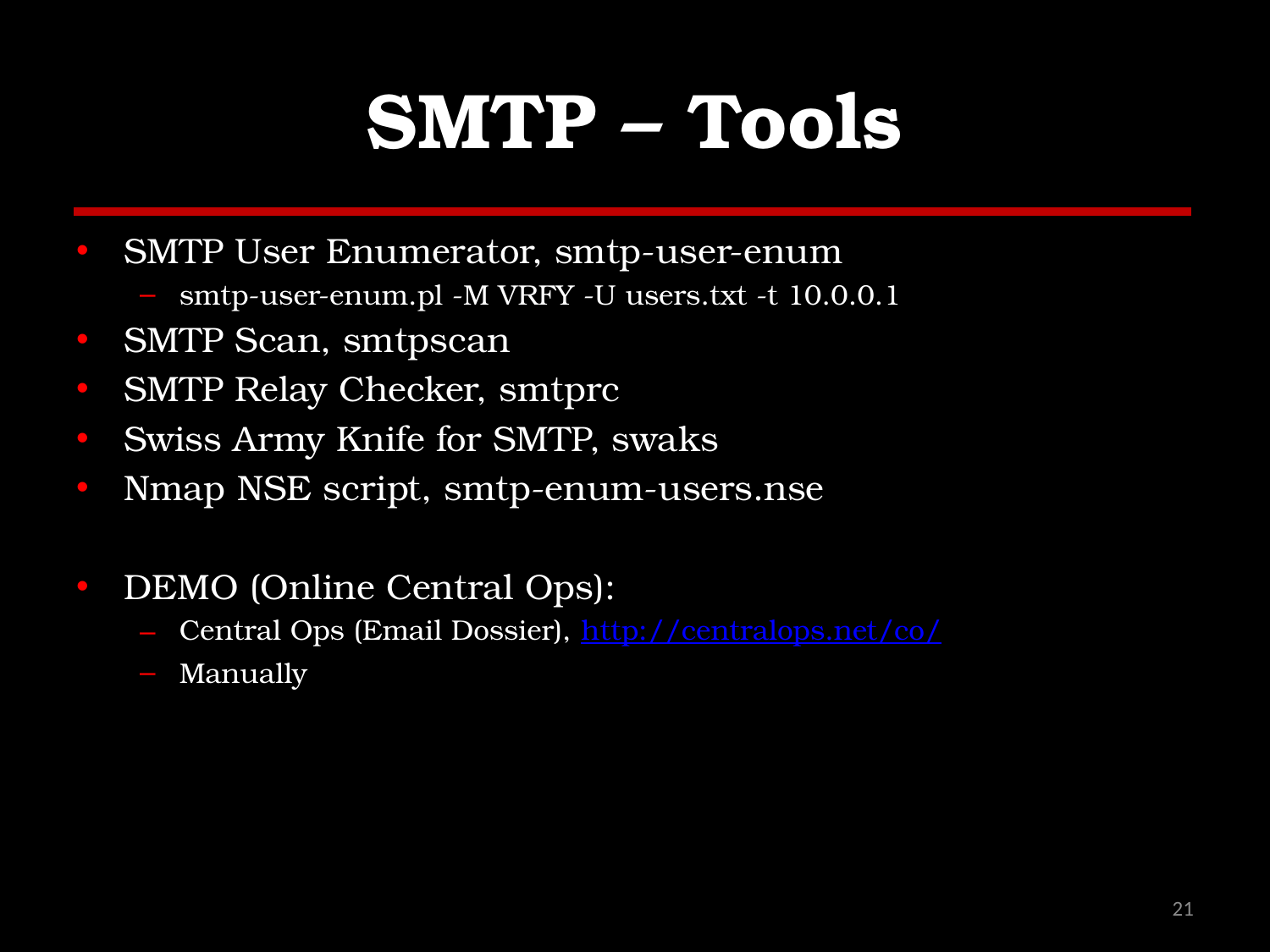

# SMTP – Tools
SMTP User Enumerator, smtp-user-enum
smtp-user-enum.pl -M VRFY -U users.txt -t 10.0.0.1
SMTP Scan, smtpscan
SMTP Relay Checker, smtprc
Swiss Army Knife for SMTP, swaks
Nmap NSE script, smtp-enum-users.nse

DEMO (Online Central Ops):
Central Ops (Email Dossier), http://centralops.net/co/
Manually

21